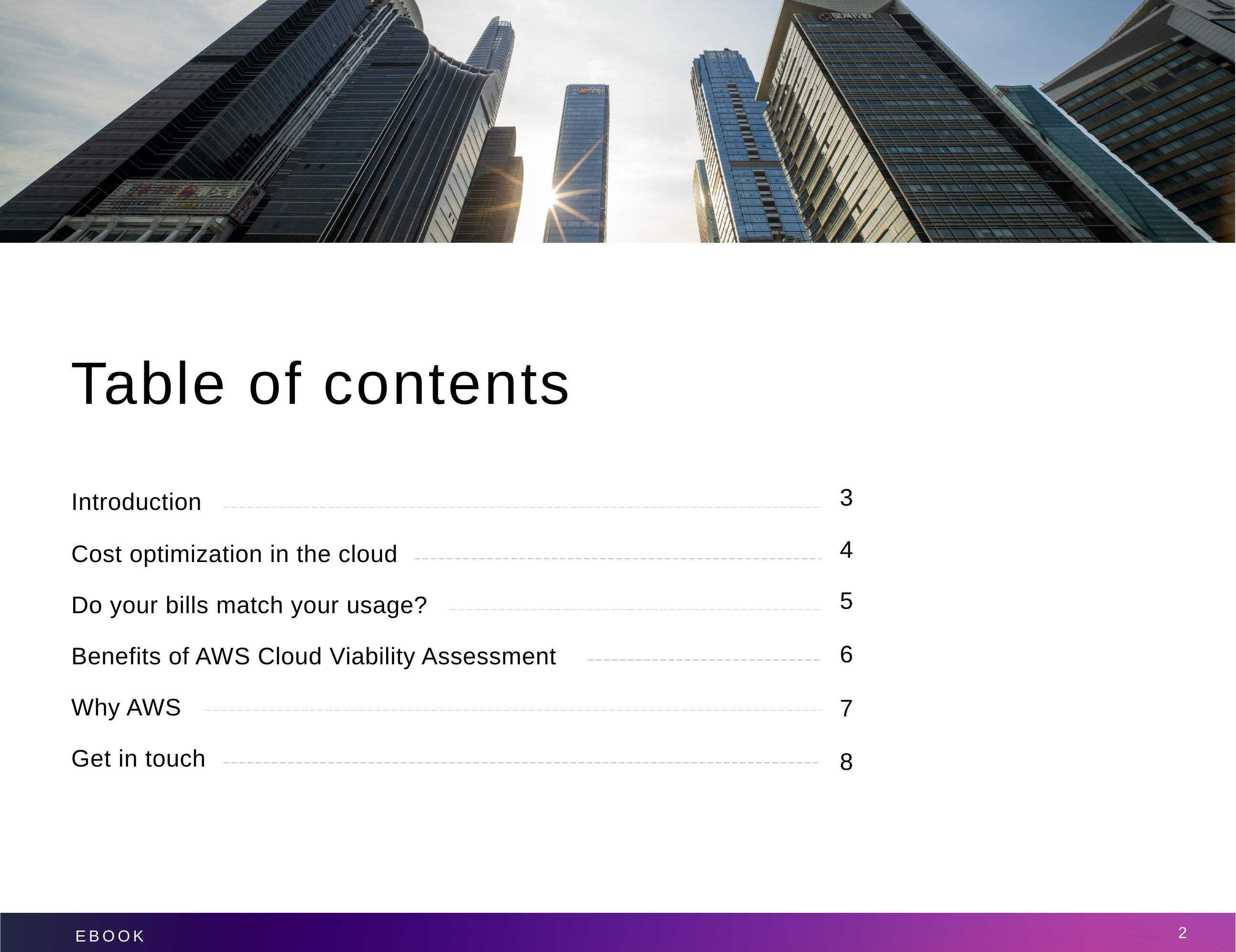

Table of contents
3
4
5
6
7
8
Introduction
Cost optimization in the cloud
Do your bills match your usage?
Benefits of AWS Cloud Viability Assessment
Why AWS
Get in touch